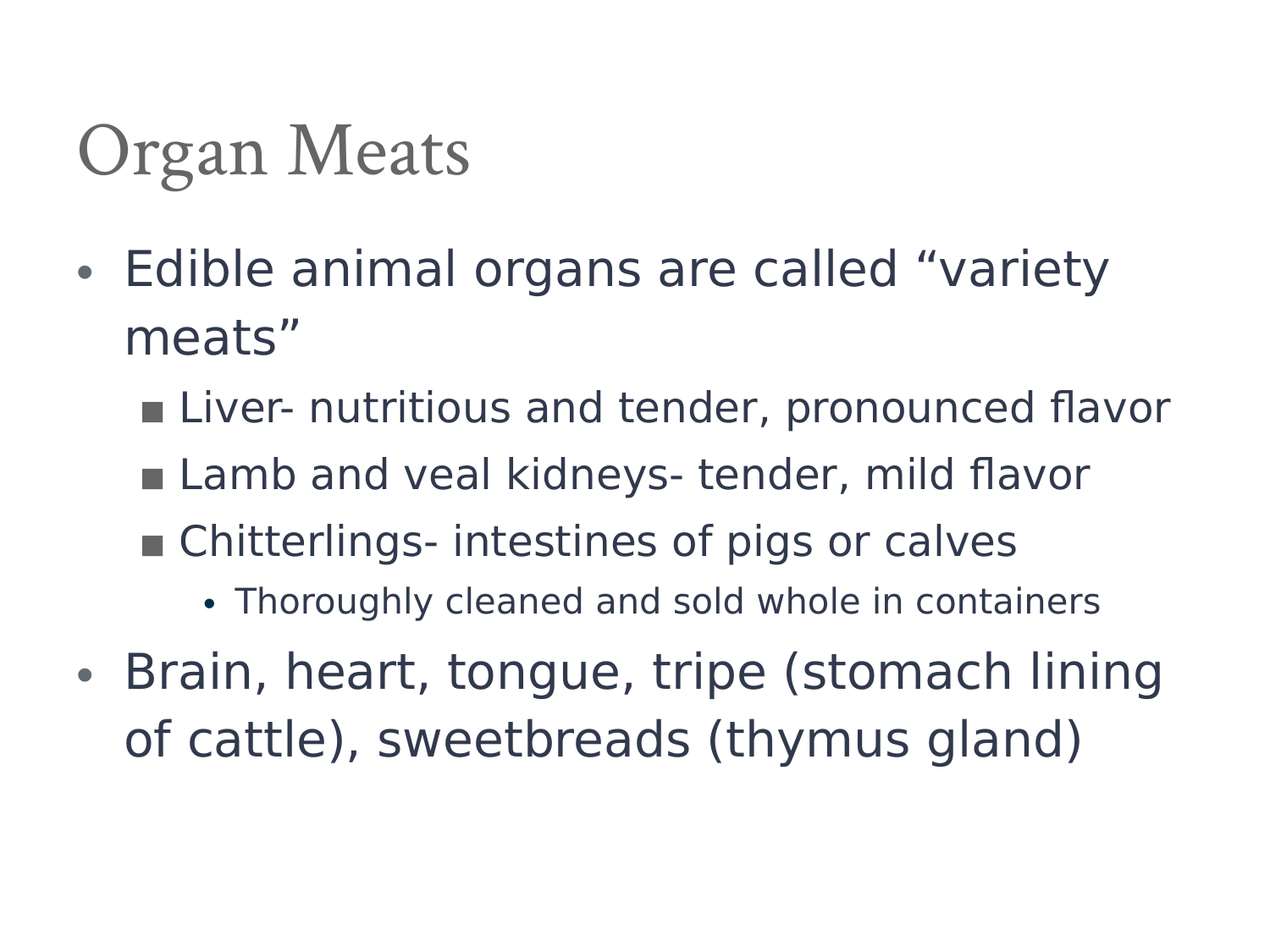

# Organ Meats
Edible animal organs are called “variety meats”
Liver- nutritious and tender, pronounced flavor
Lamb and veal kidneys- tender, mild flavor
Chitterlings- intestines of pigs or calves
Thoroughly cleaned and sold whole in containers
Brain, heart, tongue, tripe (stomach lining of cattle), sweetbreads (thymus gland)